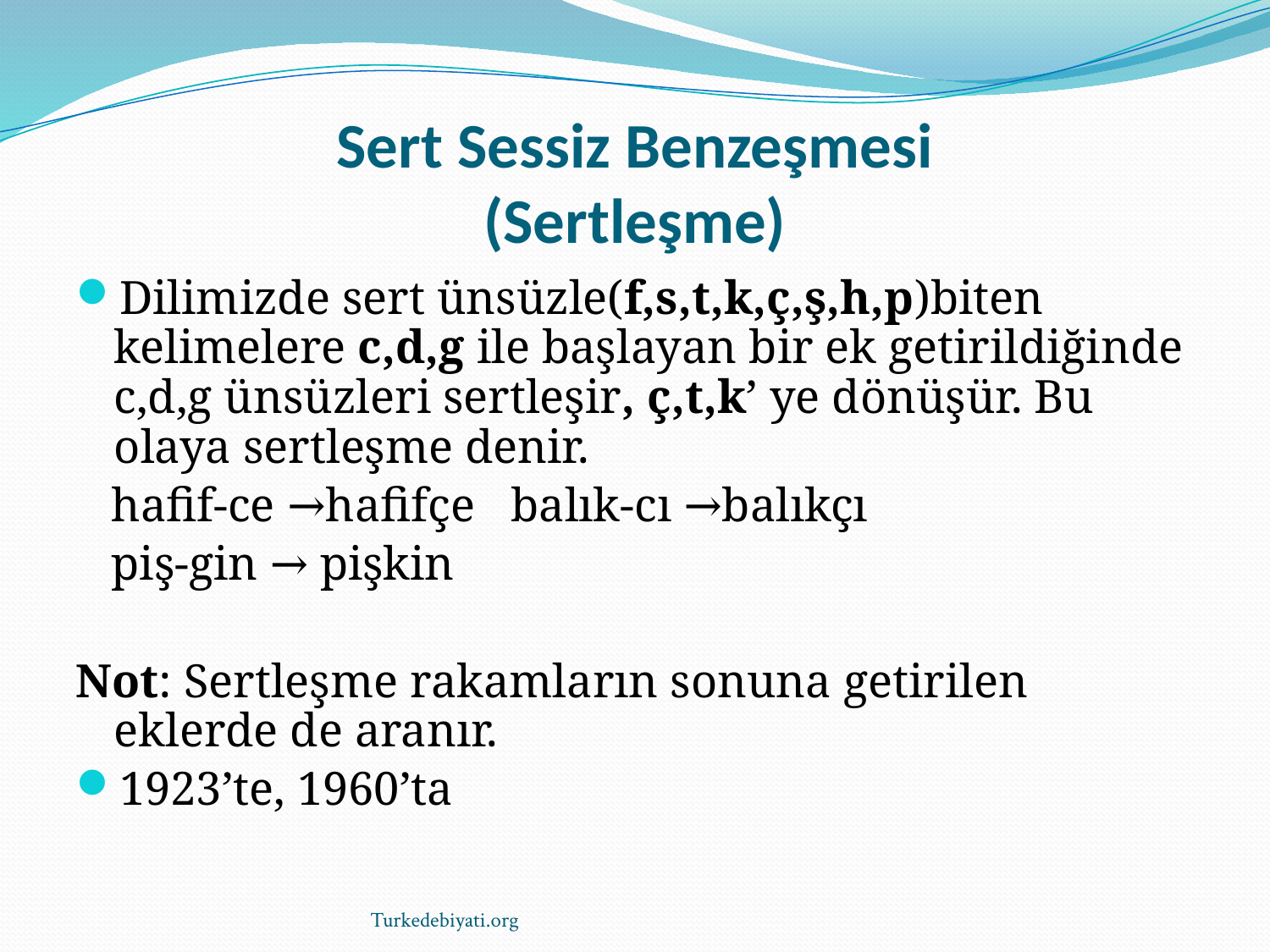

# Sert Sessiz Benzeşmesi (Sertleşme)
Dilimizde sert ünsüzle(f,s,t,k,ç,ş,h,p)biten kelimelere c,d,g ile başlayan bir ek getirildiğinde c,d,g ünsüzleri sertleşir, ç,t,k’ ye dönüşür. Bu olaya sertleşme denir.
   hafif-ce →hafifçe   balık-cı →balıkçı
   piş-gin → pişkin

Not: Sertleşme rakamların sonuna getirilen eklerde de aranır.
1923’te, 1960’ta
Turkedebiyati.org